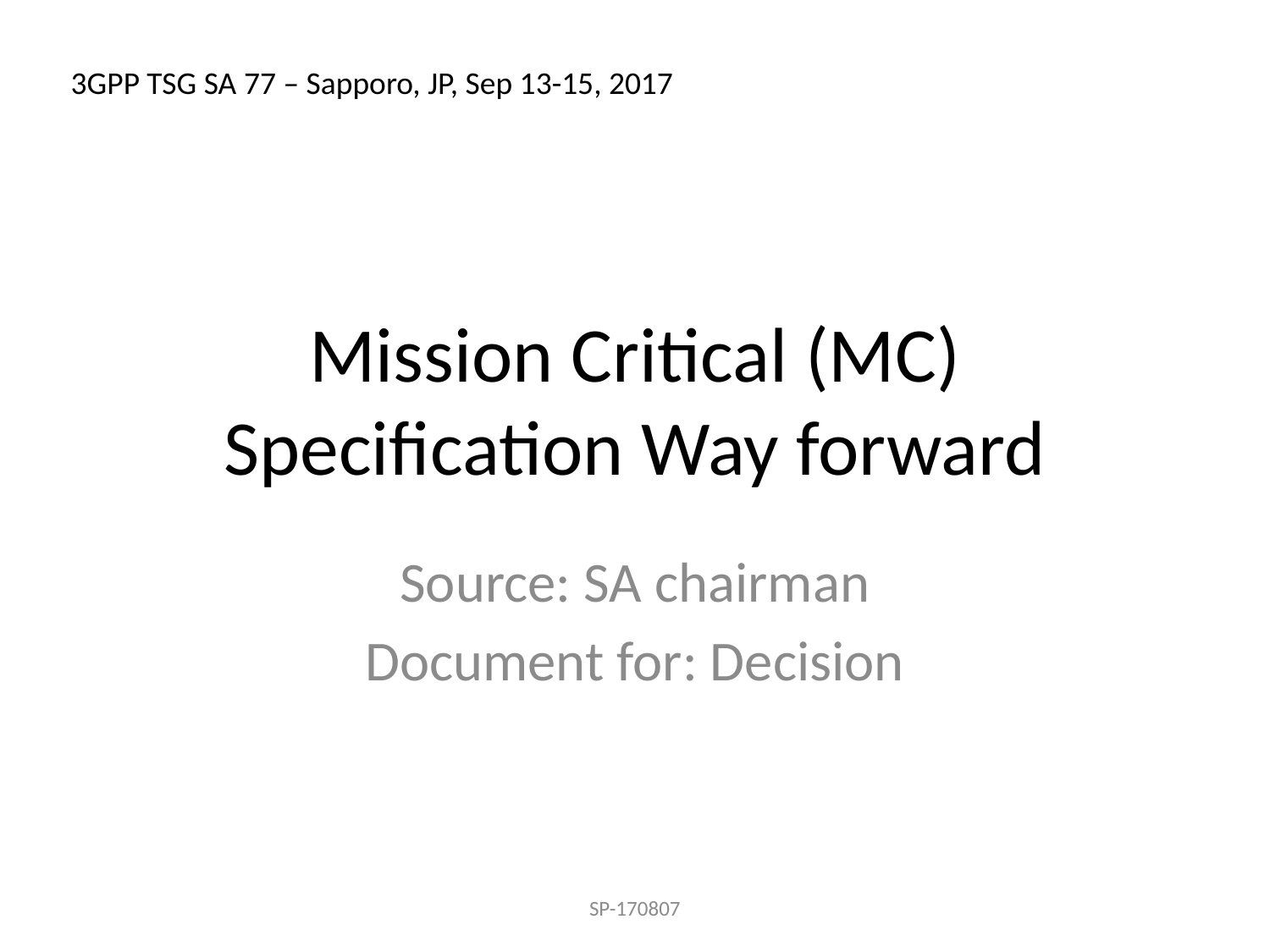

3GPP TSG SA 77 – Sapporo, JP, Sep 13-15, 2017
# Mission Critical (MC) Specification Way forward
Source: SA chairman
Document for: Decision
SP-170807